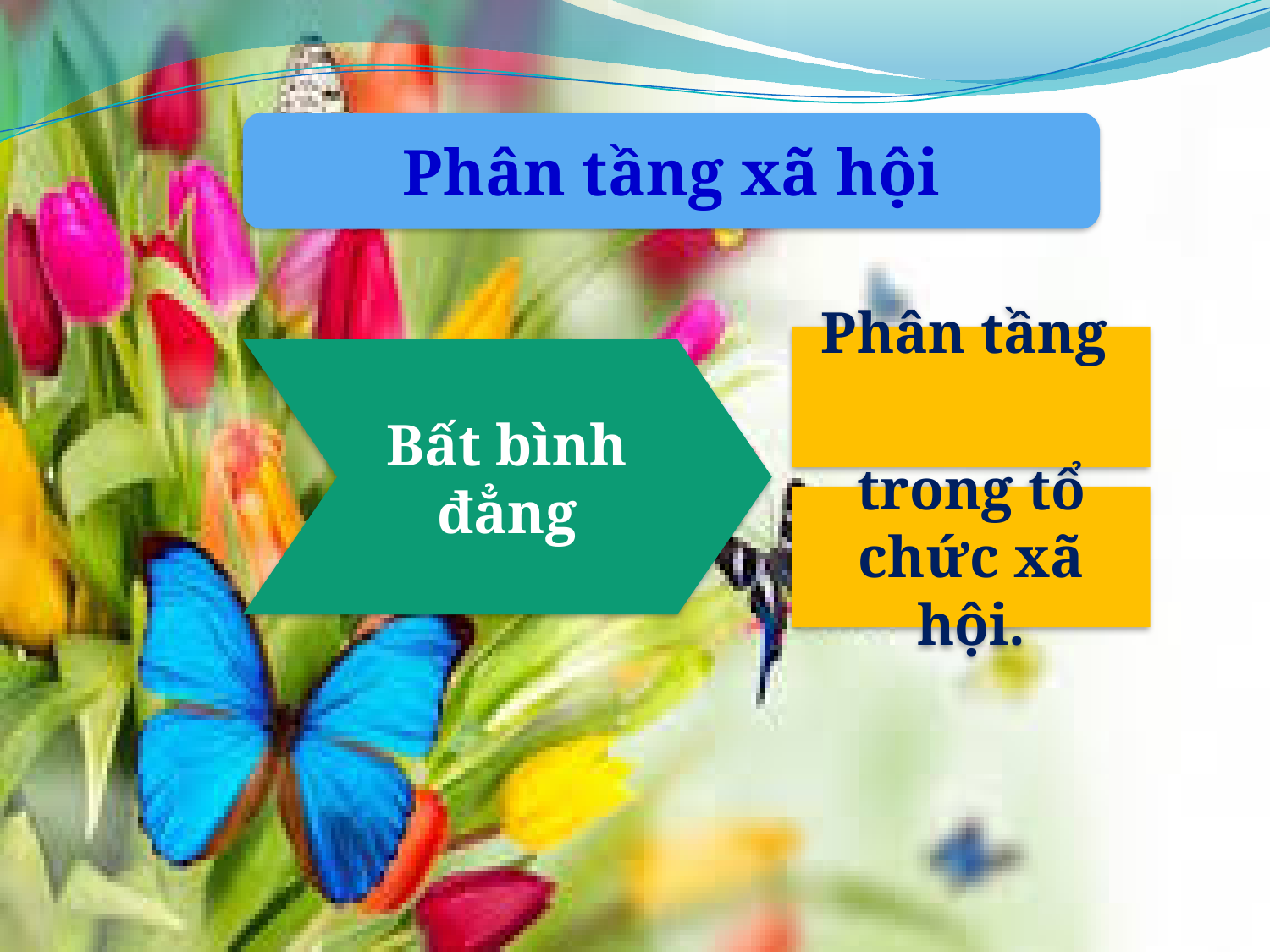

Phân tầng xã hội

Phân tầng

trong tổ chức xã hội.
Bất bình đẳng